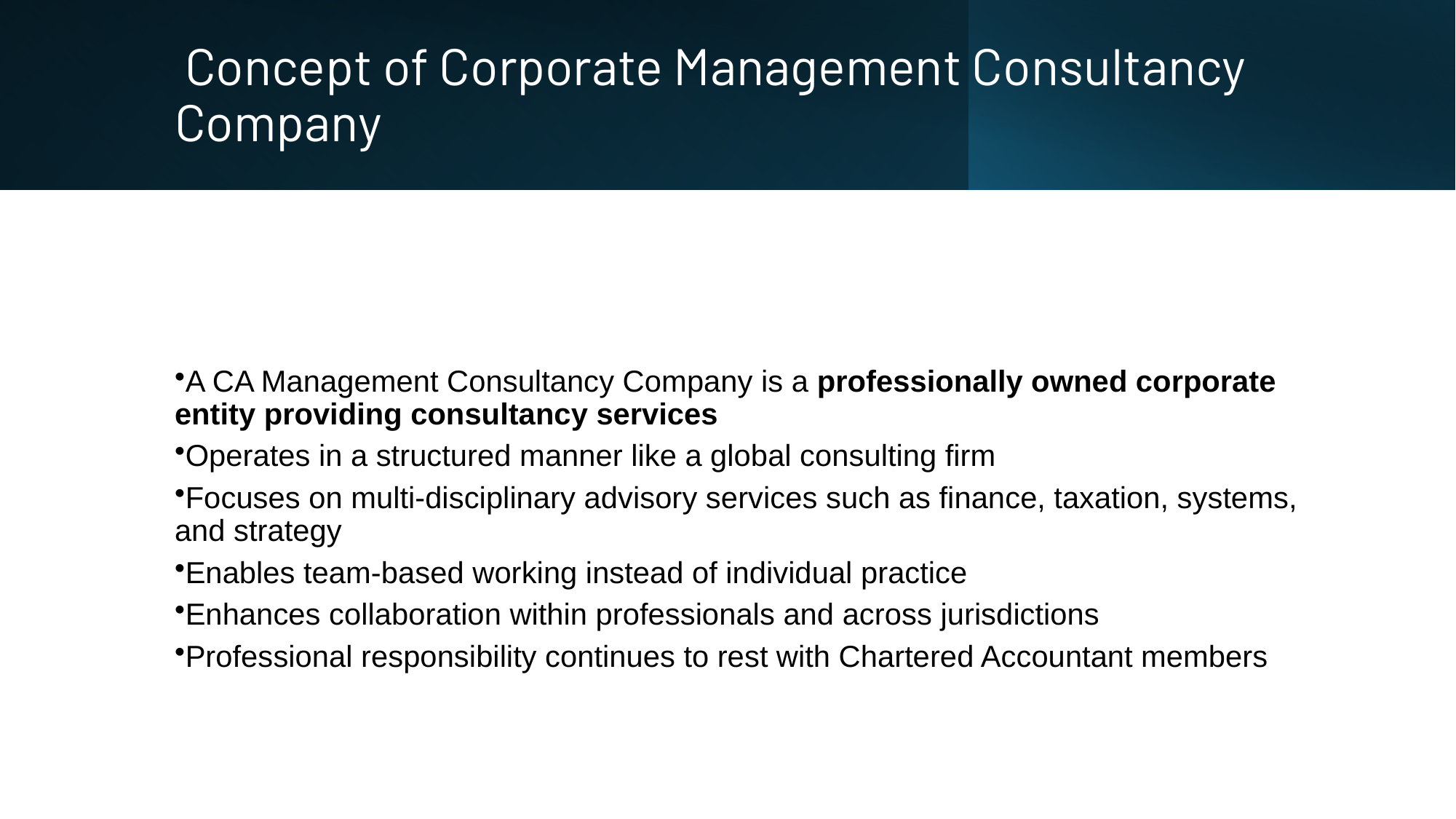

# Concept of Corporate Management Consultancy Company

A CA Management Consultancy Company is a professionally owned corporate entity providing consultancy services
Operates in a structured manner like a global consulting firm
Focuses on multi-disciplinary advisory services such as finance, taxation, systems, and strategy
Enables team-based working instead of individual practice
Enhances collaboration within professionals and across jurisdictions
Professional responsibility continues to rest with Chartered Accountant members